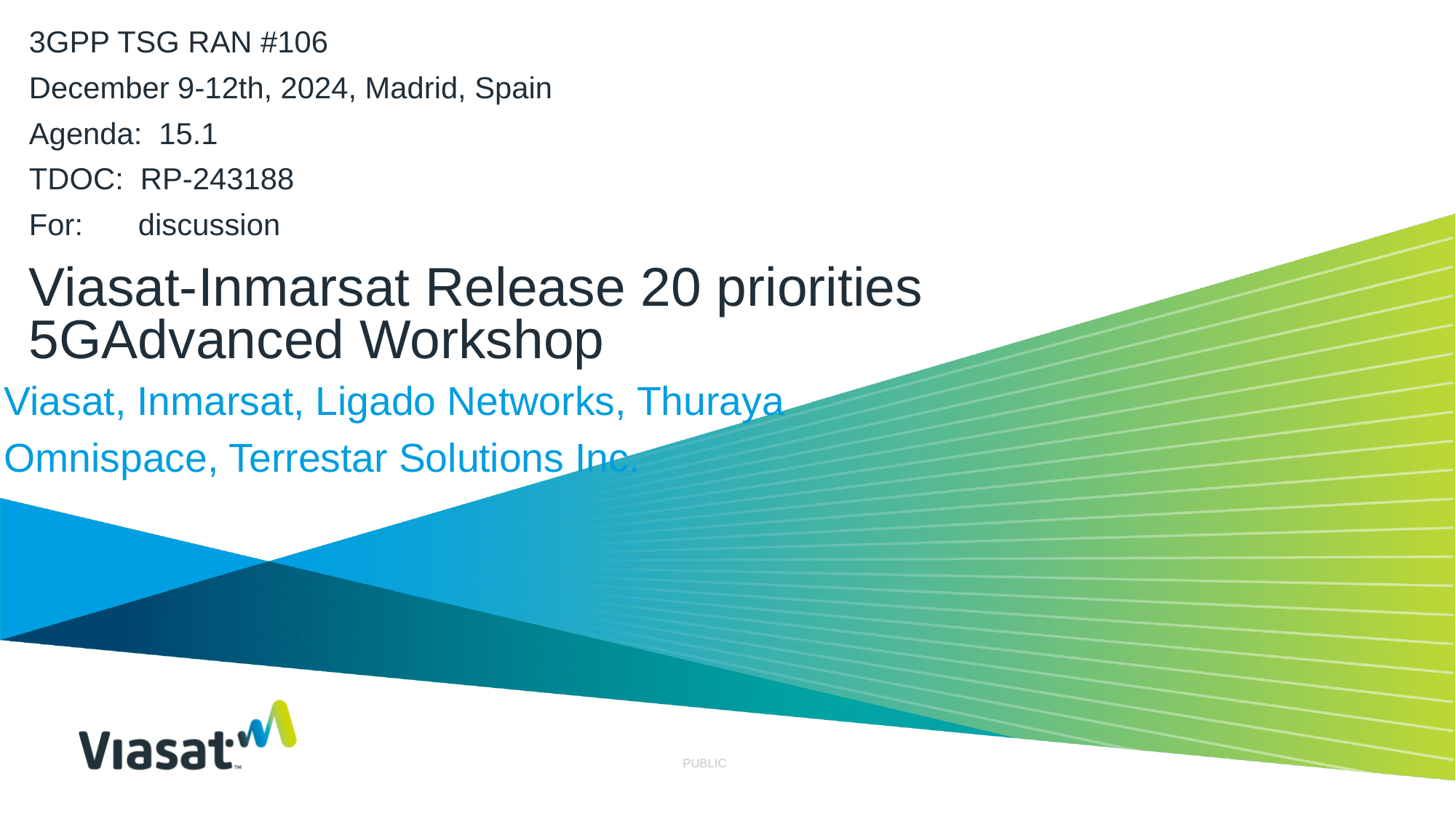

3GPP TSG RAN #106
December 9-12th, 2024, Madrid, Spain
Agenda:  15.1
TDOC:  RP-243188
For:	discussion
# Viasat-Inmarsat Release 20 priorities 5GAdvanced Workshop
Viasat, Inmarsat, Ligado Networks, Thuraya
Omnispace, Terrestar Solutions Inc.
PUBLIC